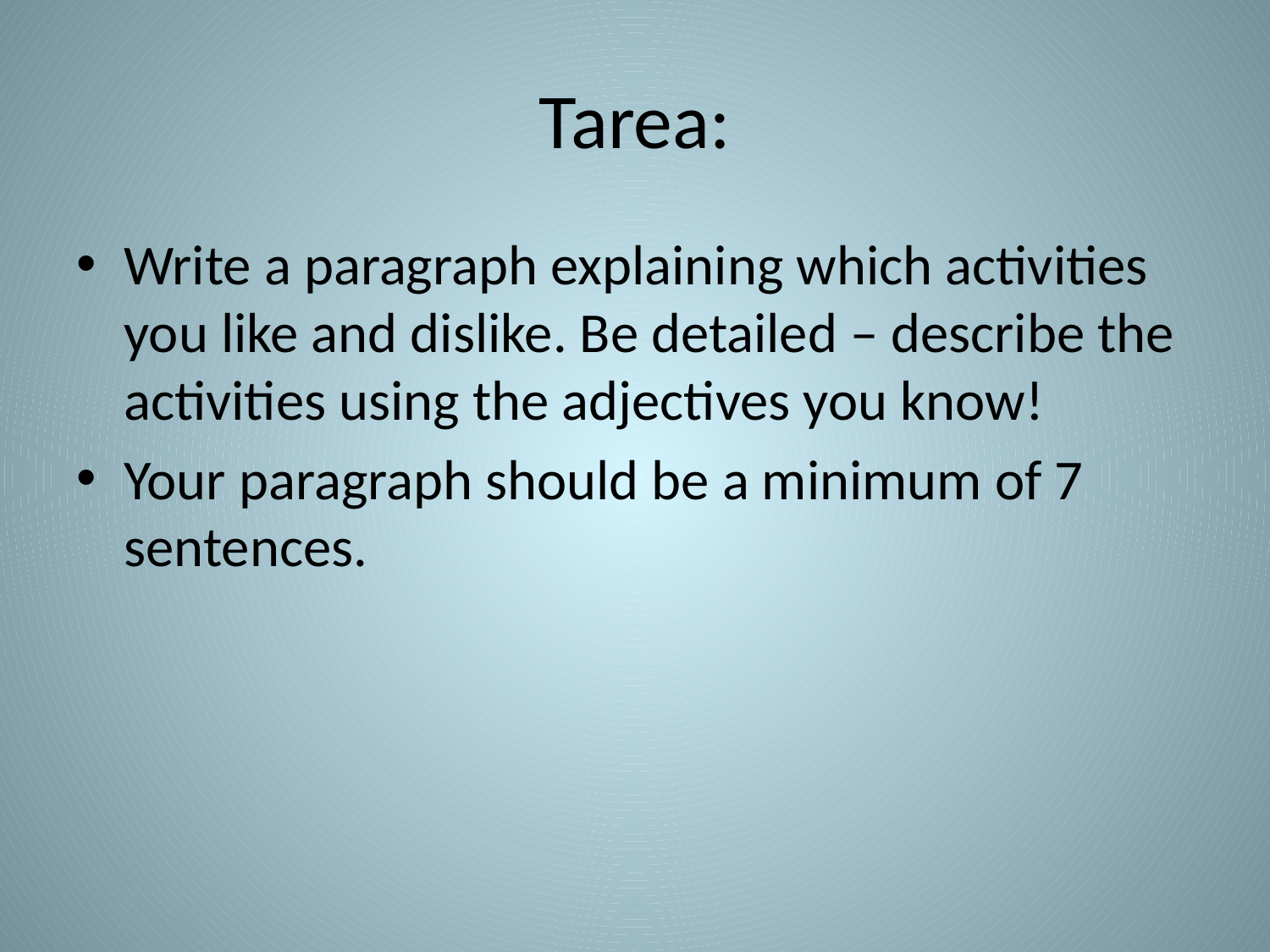

# Tarea:
Write a paragraph explaining which activities you like and dislike. Be detailed – describe the activities using the adjectives you know!
Your paragraph should be a minimum of 7 sentences.